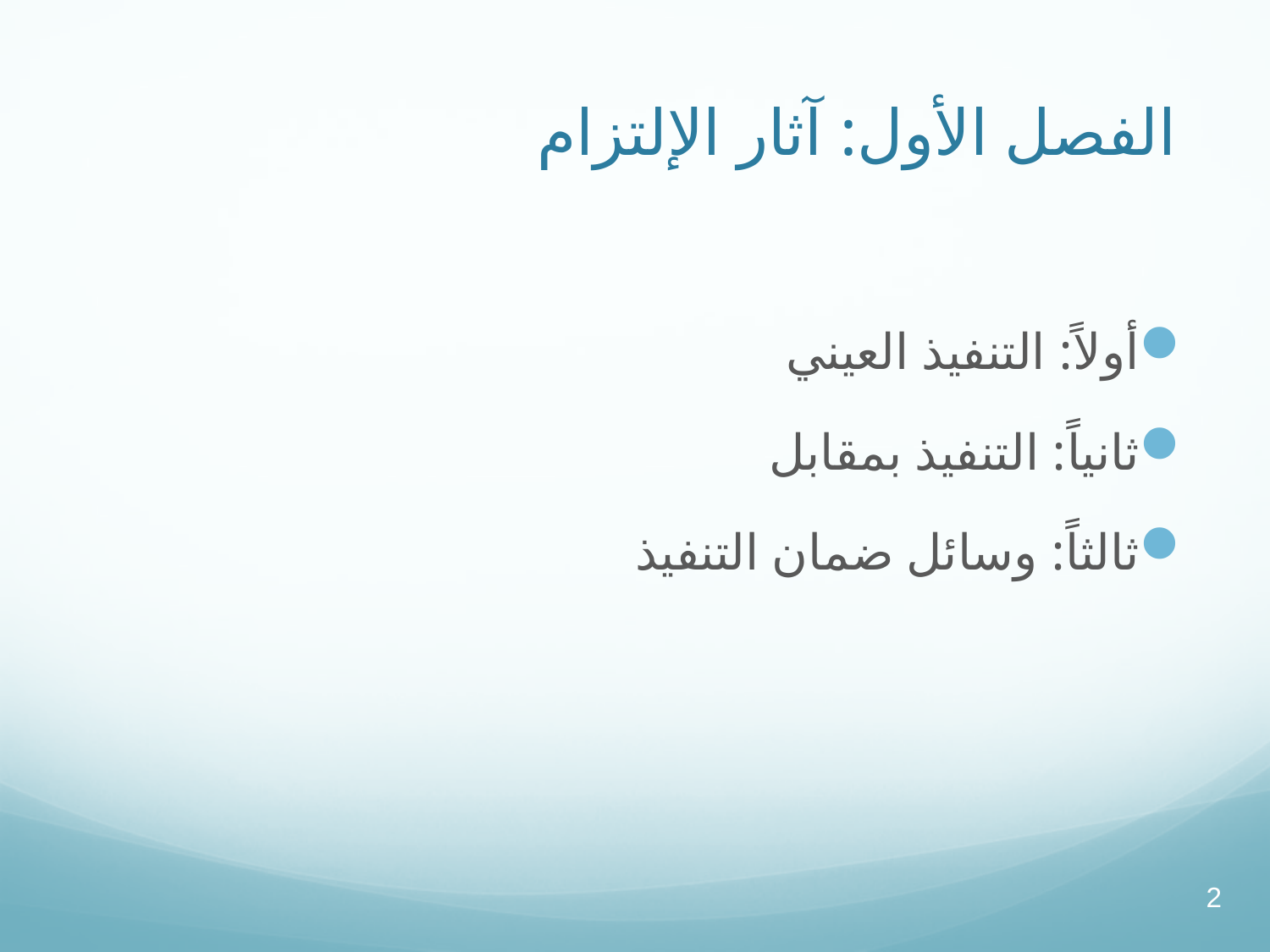

# الفصل الأول: آثار الإلتزام
أولاً: التنفيذ العيني
ثانياً: التنفيذ بمقابل
ثالثاً: وسائل ضمان التنفيذ
2